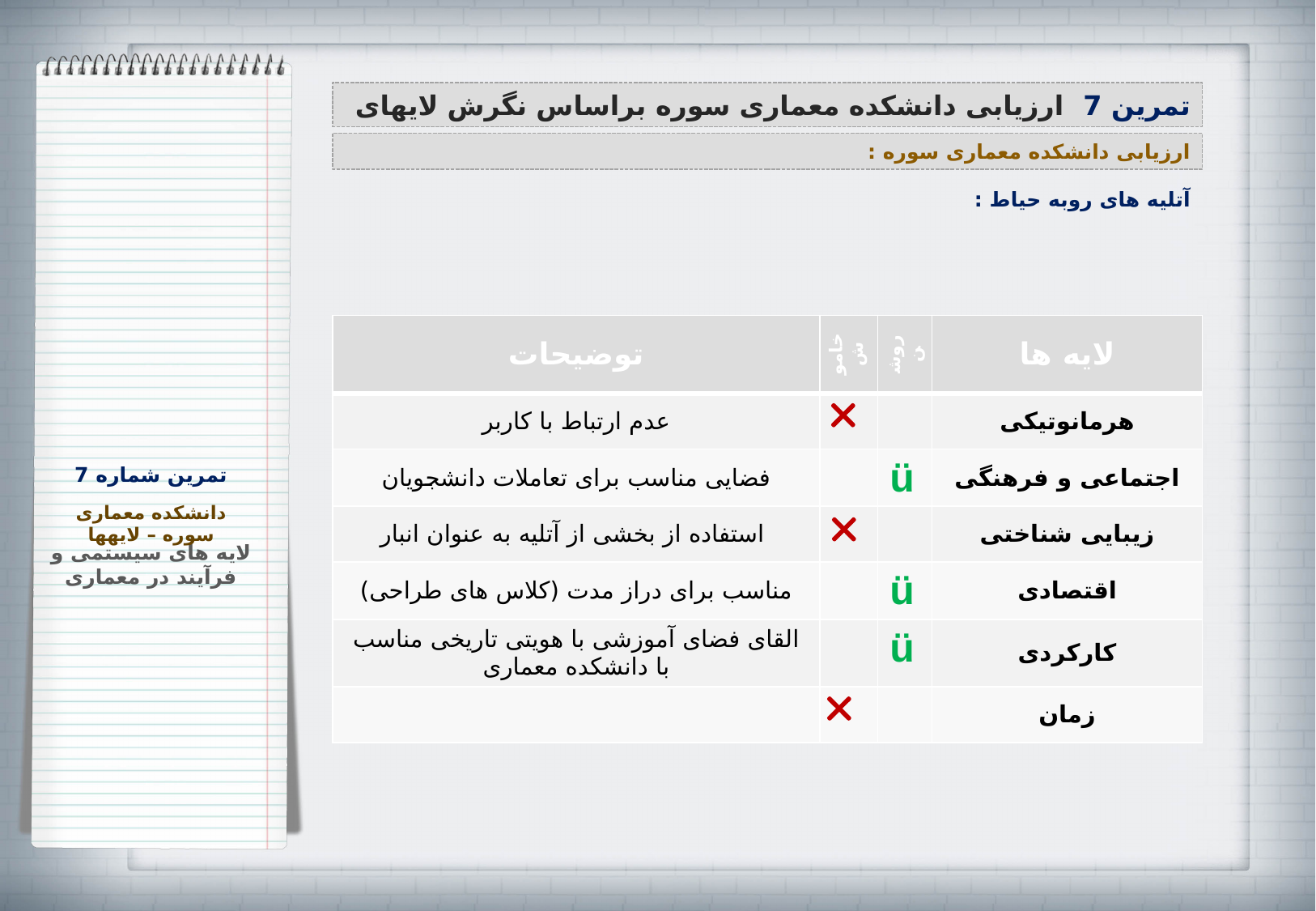

تمرین 7  ارزیابی دانشکده معماری سوره براساس نگرش لایه‏ای
ارزیابی دانشکده معماری سوره :
آتلیه های روبه حیاط :
| توضیحات | خاموش | روشن | لایه ها |
| --- | --- | --- | --- |
| عدم ارتباط با کاربر |  |  | هرمانوتیکی |
| فضایی مناسب برای تعاملات دانشجویان |  | ü | اجتماعی و فرهنگی |
| استفاده از بخشی از آتلیه به عنوان انبار |  |  | زیبایی شناختی |
| مناسب برای دراز مدت (کلاس های طراحی) |  | ü | اقتصادی |
| القای فضای آموزشی با هویتی تاریخی مناسب با دانشکده معماری |  | ü | کارکردی |
|  |  |  | زمان |

تمرین شماره 7
دانشکده معماری سوره – لایه‏ها

لایه های سیستمی و فرآیند در معماری